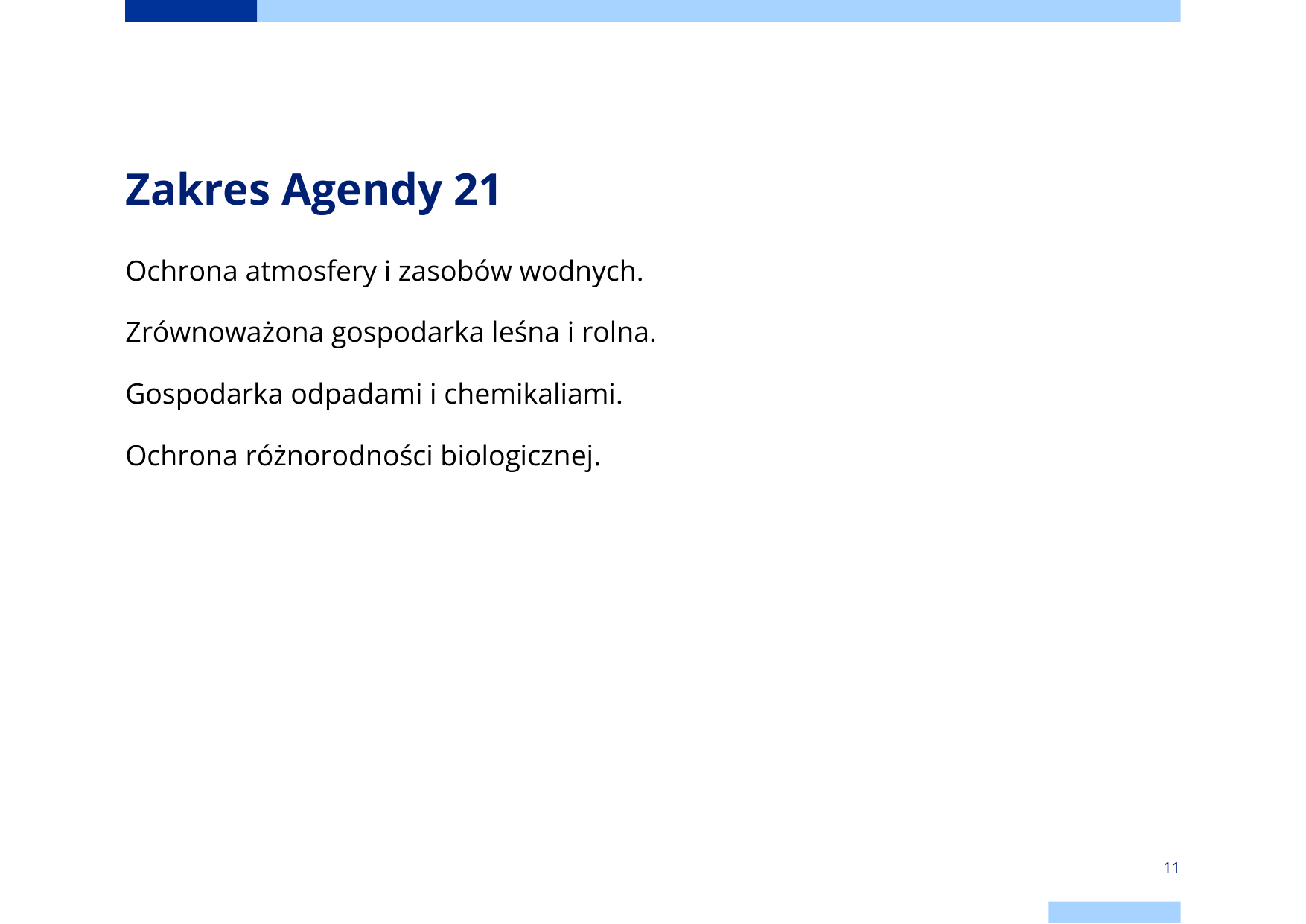

# Zakres Agendy 21
Ochrona atmosfery i zasobów wodnych.
Zrównoważona gospodarka leśna i rolna.
Gospodarka odpadami i chemikaliami.
Ochrona różnorodności biologicznej.

11